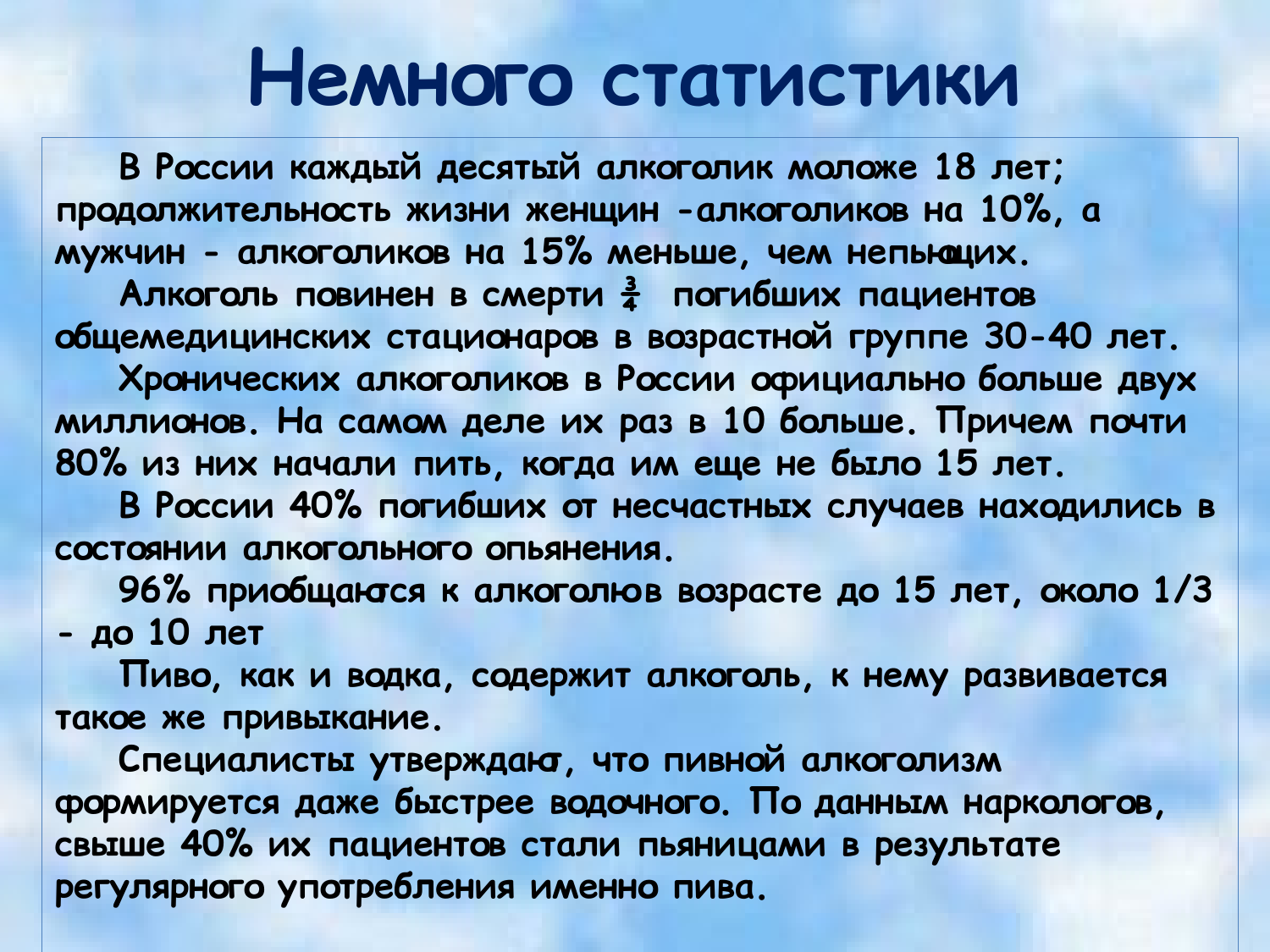

Немного статистики
В России каждый десятый алкоголик моложе 18 лет; продолжительность жизни женщин -алкоголиков на 10%, а мужчин - алкоголиков на 15% меньше, чем непьющих.
Алкоголь повинен в смерти ¾  погибших пациентов общемедицинских стационаров в возрастной группе 30-40 лет.
Хронических алкоголиков в России официально больше двух миллионов. На самом деле их раз в 10 больше. Причем почти 80% из них начали пить, когда им еще не было 15 лет.
В России 40% погибших от несчастных случаев находились в состоянии алкогольного опьянения.
96% приобщаются к алкоголю в возрасте до 15 лет, около 1/3 - до 10 лет
Пиво, как и водка, содержит алкоголь, к нему развивается такое же привыкание.
Специалисты утверждают, что пивной алкоголизм формируется даже быстрее водочного. По данным наркологов, свыше 40% их пациентов стали пьяницами в результате регулярного употребления именно пива.